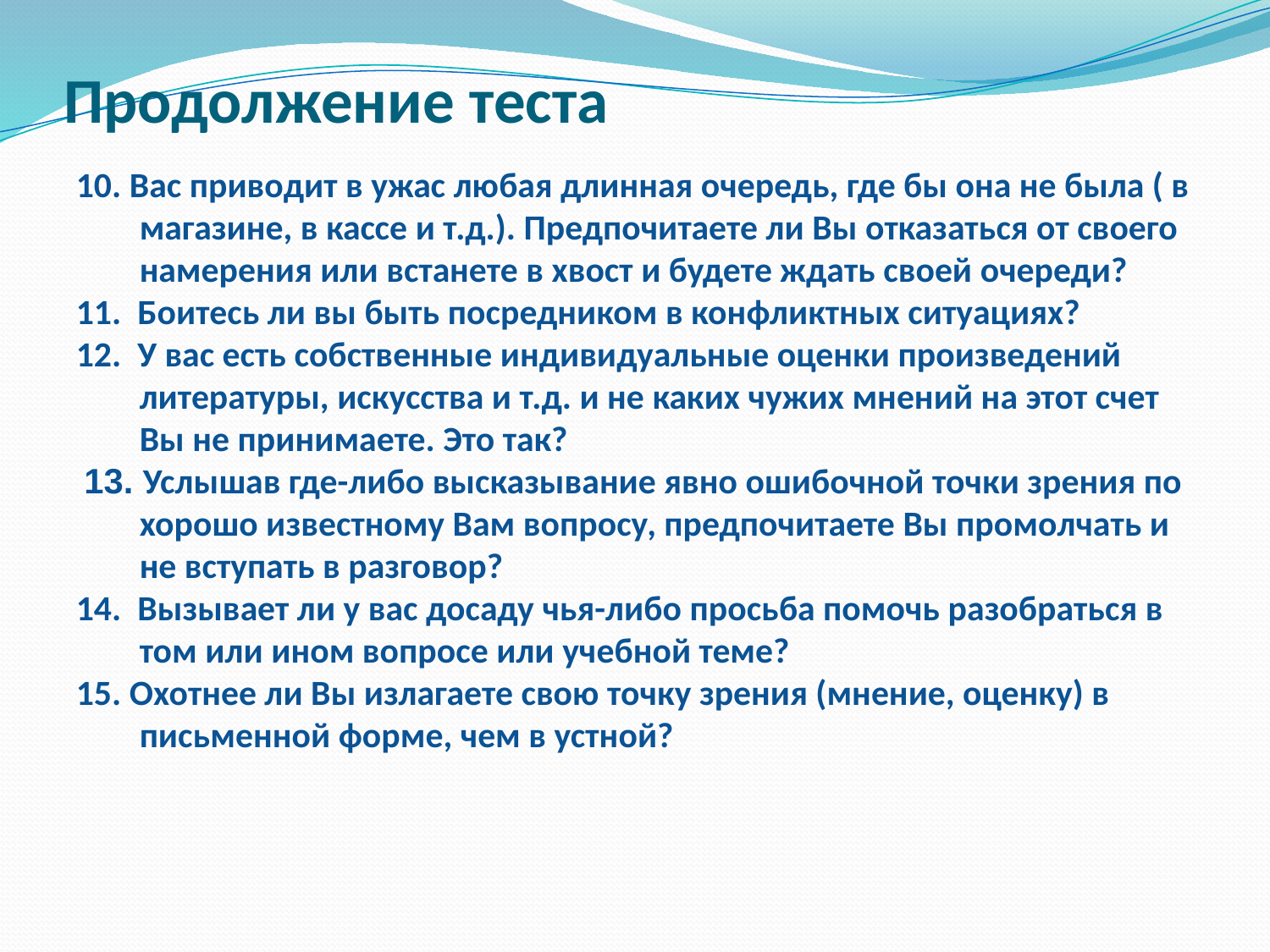

# Продолжение теста
10. Вас приводит в ужас любая длинная очередь, где бы она не была ( в магазине, в кассе и т.д.). Предпочитаете ли Вы отказаться от своего намерения или встанете в хвост и будете ждать своей очереди?
11.  Боитесь ли вы быть посредником в конфликтных ситуациях?
12.  У вас есть собственные индивидуальные оценки произведений литературы, искусства и т.д. и не каких чужих мнений на этот счет Вы не принимаете. Это так?
 13. Услышав где-либо высказывание явно ошибочной точки зрения по хорошо известному Вам вопросу, предпочитаете Вы промолчать и не вступать в разговор?
14.  Вызывает ли у вас досаду чья-либо просьба помочь разобраться в том или ином вопросе или учебной теме?
15. Охотнее ли Вы излагаете свою точку зрения (мнение, оценку) в письменной форме, чем в устной?